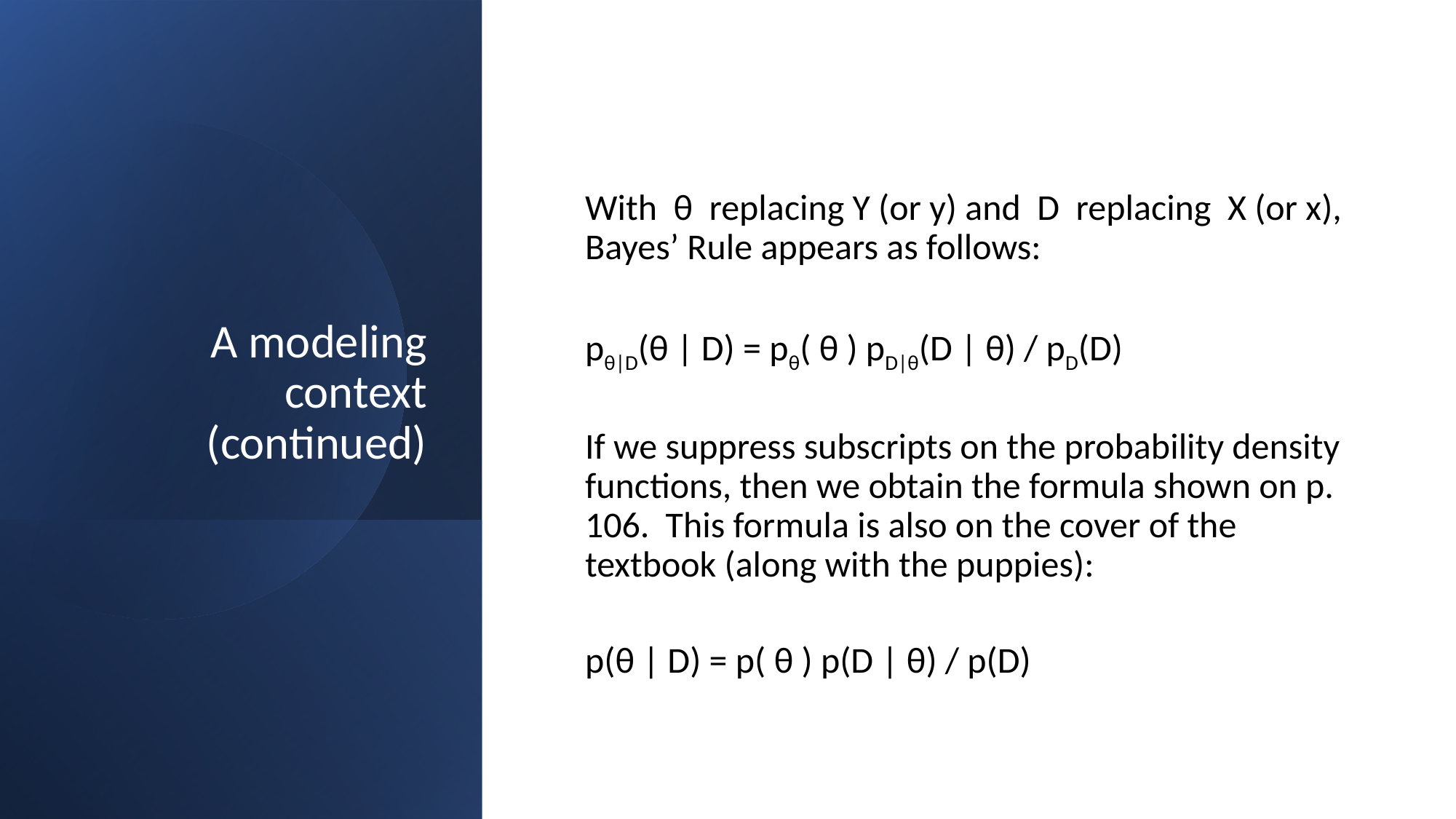

# A modeling context (continued)

With  θ  replacing Y (or y) and  D  replacing  X (or x), Bayes’ Rule appears as follows:

pθ|D(θ | D) = pθ( θ ) pD|θ(D | θ) / pD(D)

If we suppress subscripts on the probability density functions, then we obtain the formula shown on p. 106.  This formula is also on the cover of the textbook (along with the puppies):

p(θ | D) = p( θ ) p(D | θ) / p(D)